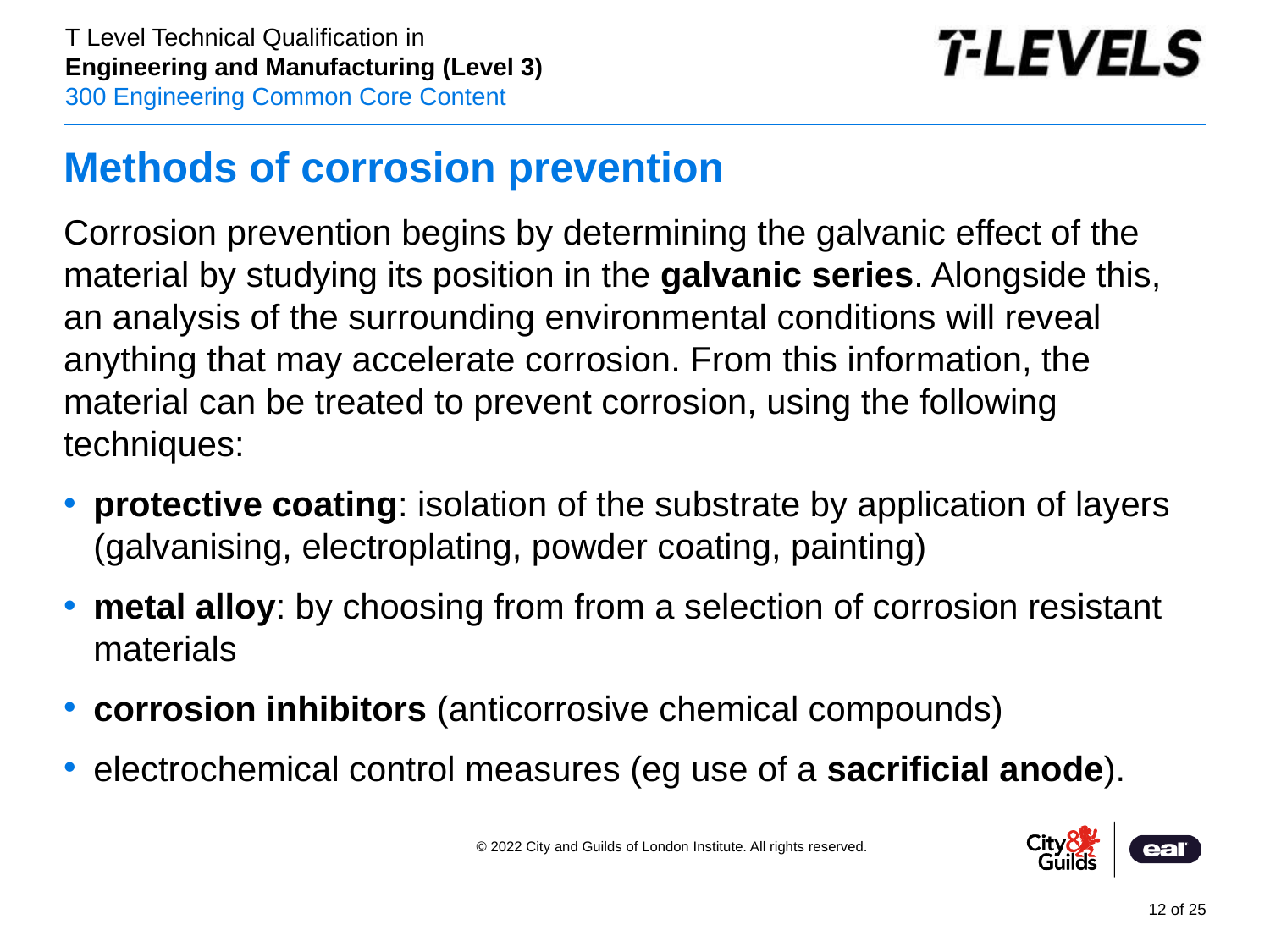

# Methods of corrosion prevention
Corrosion prevention begins by determining the galvanic effect of the material by studying its position in the galvanic series. Alongside this, an analysis of the surrounding environmental conditions will reveal anything that may accelerate corrosion. From this information, the material can be treated to prevent corrosion, using the following techniques:
protective coating: isolation of the substrate by application of layers (galvanising, electroplating, powder coating, painting)
metal alloy: by choosing from from a selection of corrosion resistant materials
corrosion inhibitors (anticorrosive chemical compounds)
electrochemical control measures (eg use of a sacrificial anode).